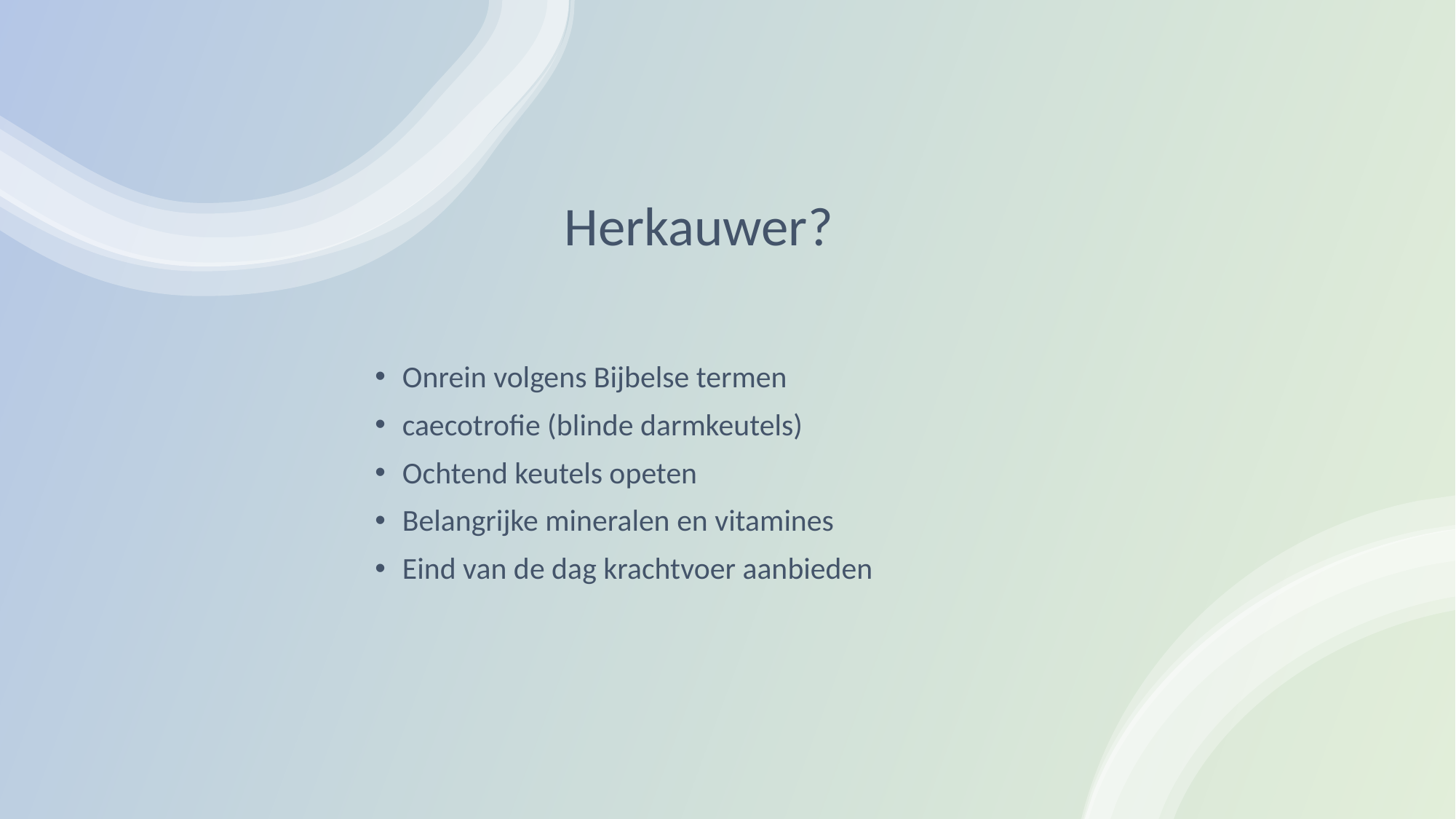

# Herkauwer?
Onrein volgens Bijbelse termen
caecotrofie (blinde darmkeutels)
Ochtend keutels opeten
Belangrijke mineralen en vitamines
Eind van de dag krachtvoer aanbieden